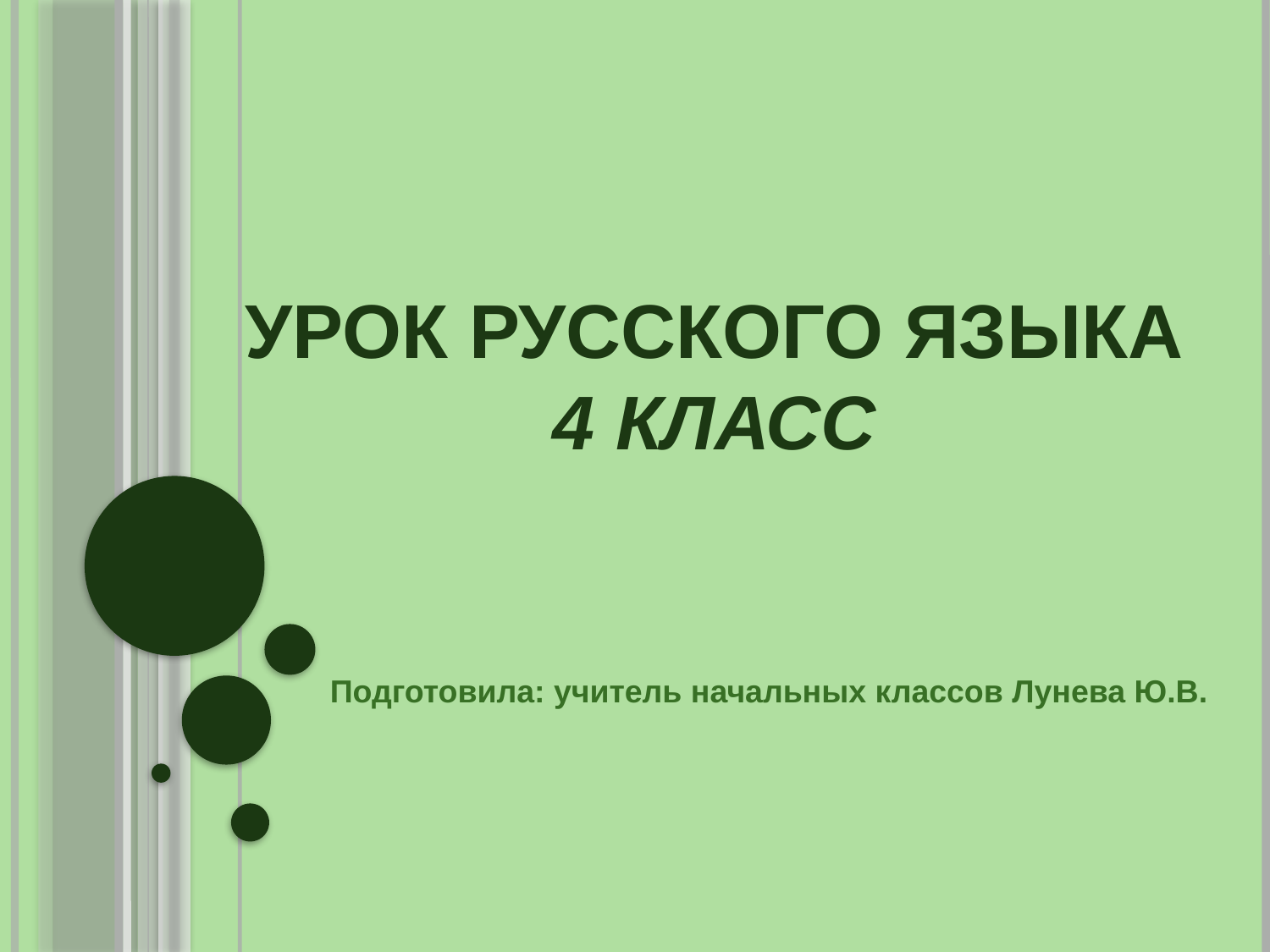

# Урок русского языка 4 класс
Подготовила: учитель начальных классов Лунева Ю.В.